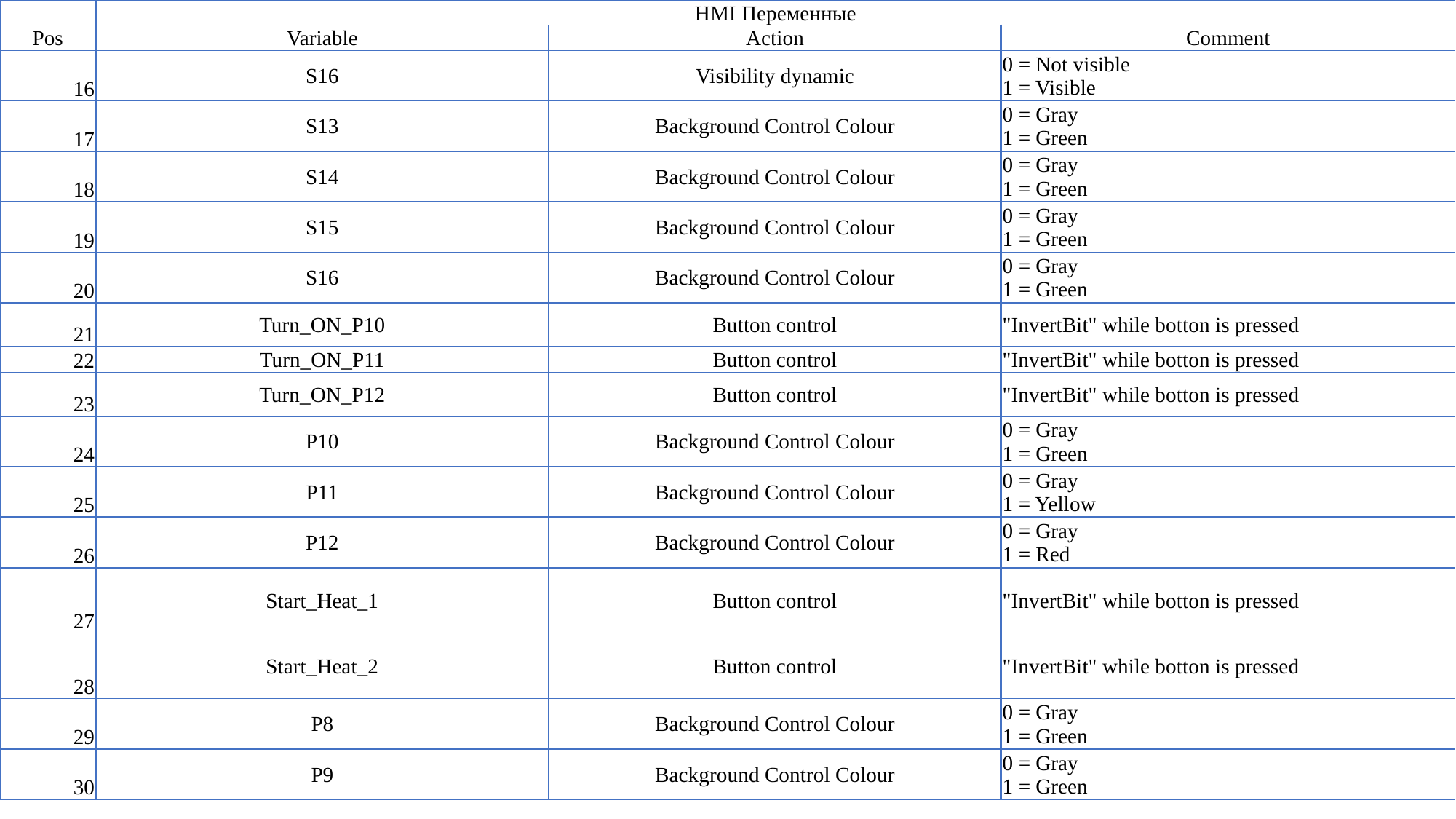

| Pos | HMI Переменные |  |  |
| --- | --- | --- | --- |
|  | Variable | Action | Comment |
| 16 | S16 | Visibility dynamic | 0 = Not visible 1 = Visible |
| 17 | S13 | Background Control Colour | 0 = Gray 1 = Green |
| 18 | S14 | Background Control Colour | 0 = Gray 1 = Green |
| 19 | S15 | Background Control Colour | 0 = Gray 1 = Green |
| 20 | S16 | Background Control Colour | 0 = Gray 1 = Green |
| 21 | Turn\_ON\_P10 | Button control | "InvertBit" while botton is pressed |
| 22 | Turn\_ON\_P11 | Button control | "InvertBit" while botton is pressed |
| 23 | Turn\_ON\_P12 | Button control | "InvertBit" while botton is pressed |
| 24 | P10 | Background Control Colour | 0 = Gray 1 = Green |
| 25 | P11 | Background Control Colour | 0 = Gray 1 = Yellow |
| 26 | P12 | Background Control Colour | 0 = Gray 1 = Red |
| 27 | Start\_Heat\_1 | Button control | "InvertBit" while botton is pressed |
| 28 | Start\_Heat\_2 | Button control | "InvertBit" while botton is pressed |
| 29 | P8 | Background Control Colour | 0 = Gray 1 = Green |
| 30 | P9 | Background Control Colour | 0 = Gray 1 = Green |
#